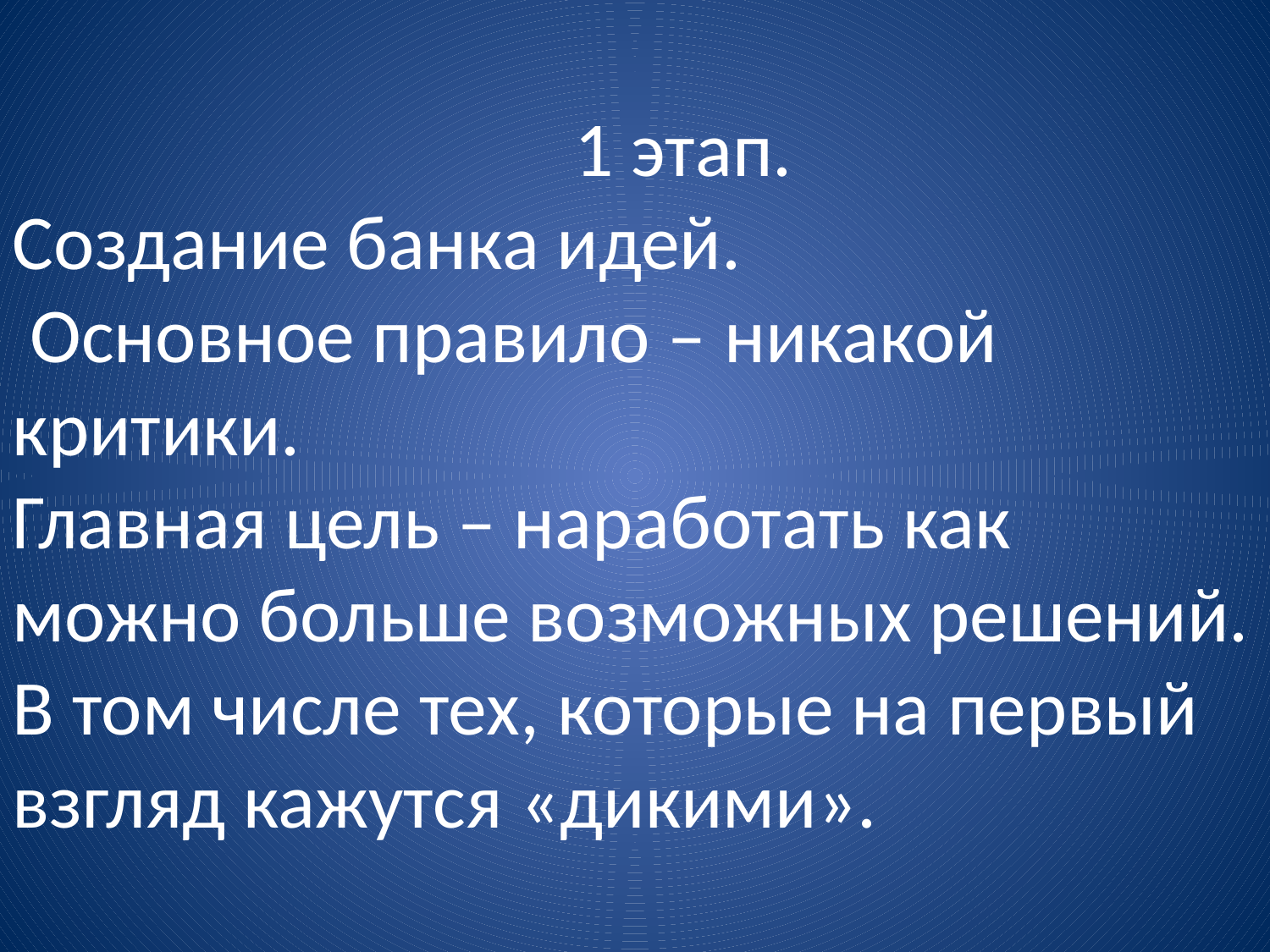

#

                                1 этап.
Создание банка идей.
 Основное правило – никакой критики.
Главная цель – наработать как можно больше возможных решений. В том числе тех, которые на первый взгляд кажутся «дикими».